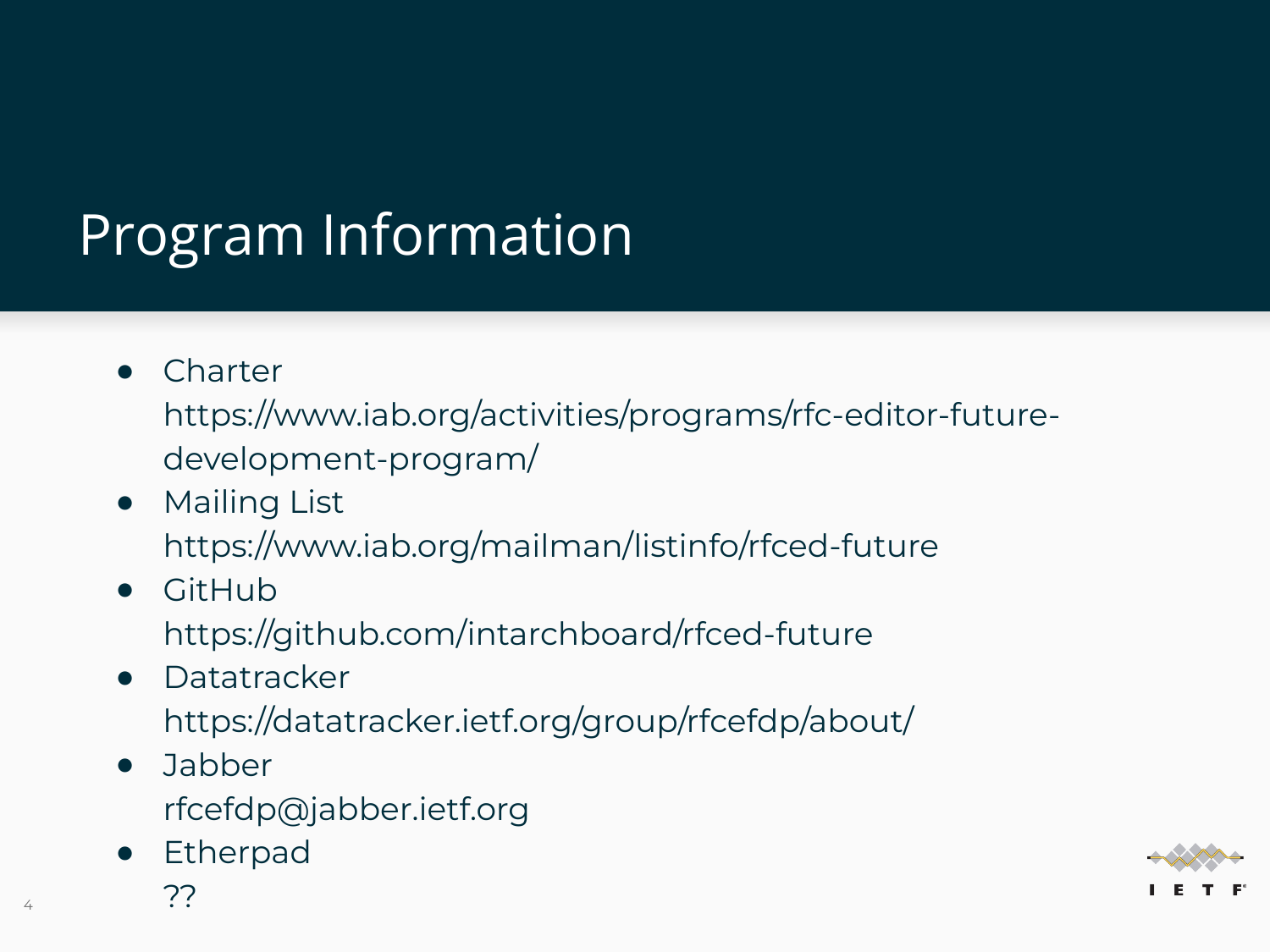

# Program Information
Charter
https://www.iab.org/activities/programs/rfc-editor-future-development-program/
Mailing List
https://www.iab.org/mailman/listinfo/rfced-future
GitHub
https://github.com/intarchboard/rfced-future
Datatracker
https://datatracker.ietf.org/group/rfcefdp/about/
Jabber
rfcefdp@jabber.ietf.org
Etherpad
??

4